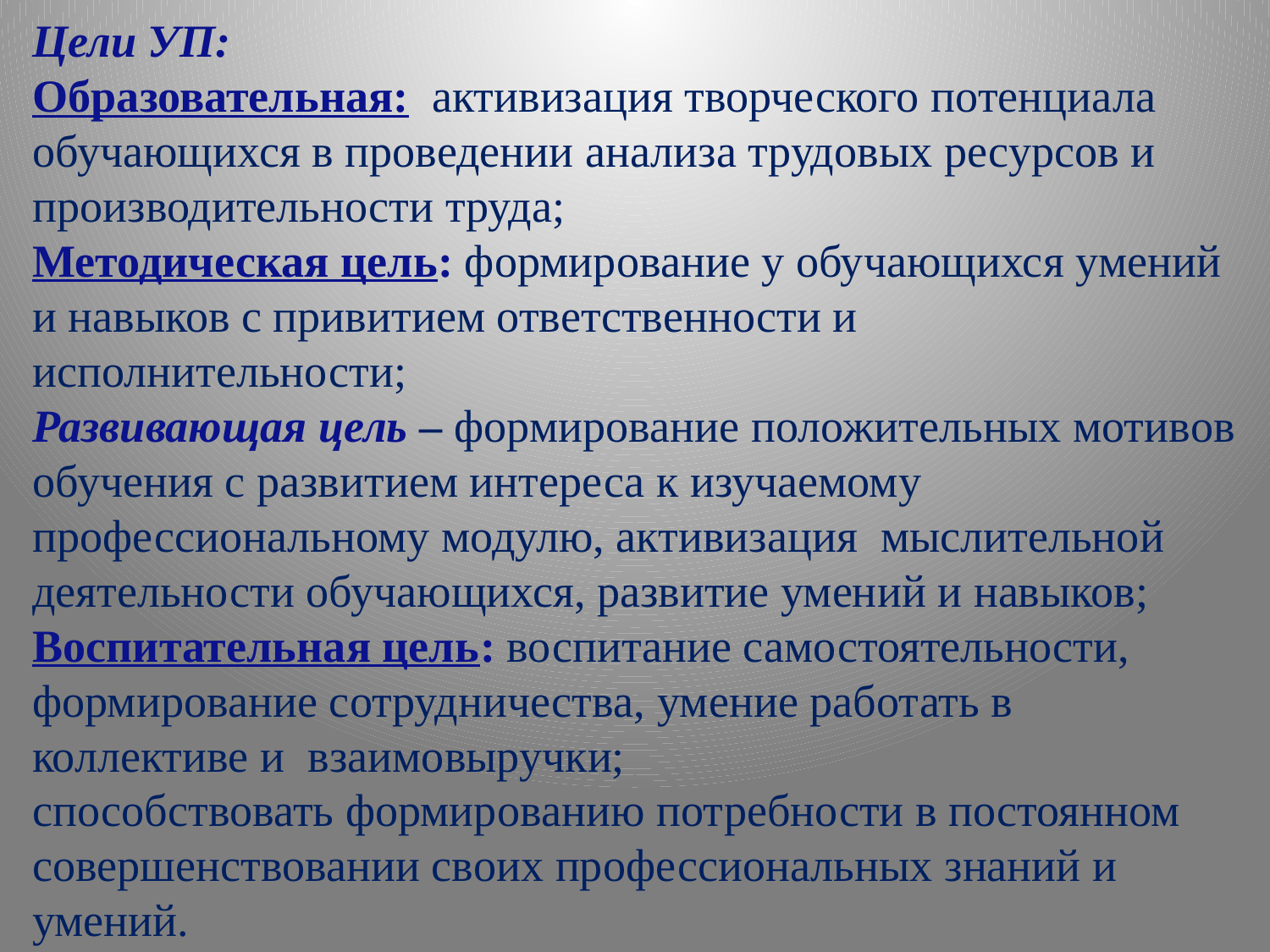

Цели УП:
Образовательная:  активизация творческого потенциала обучающихся в проведении анализа трудовых ресурсов и производительности труда;
Методическая цель: формирование у обучающихся умений и навыков с привитием ответственности и исполнительности;
Развивающая цель – формирование положительных мотивов обучения с развитием интереса к изучаемому профессиональному модулю, активизация  мыслительной деятельности обучающихся, развитие умений и навыков;
Воспитательная цель: воспитание самостоятельности, формирование сотрудничества, умение работать в коллективе и  взаимовыручки;
способствовать формированию потребности в постоянном совершенствовании своих профессиональных знаний и умений.